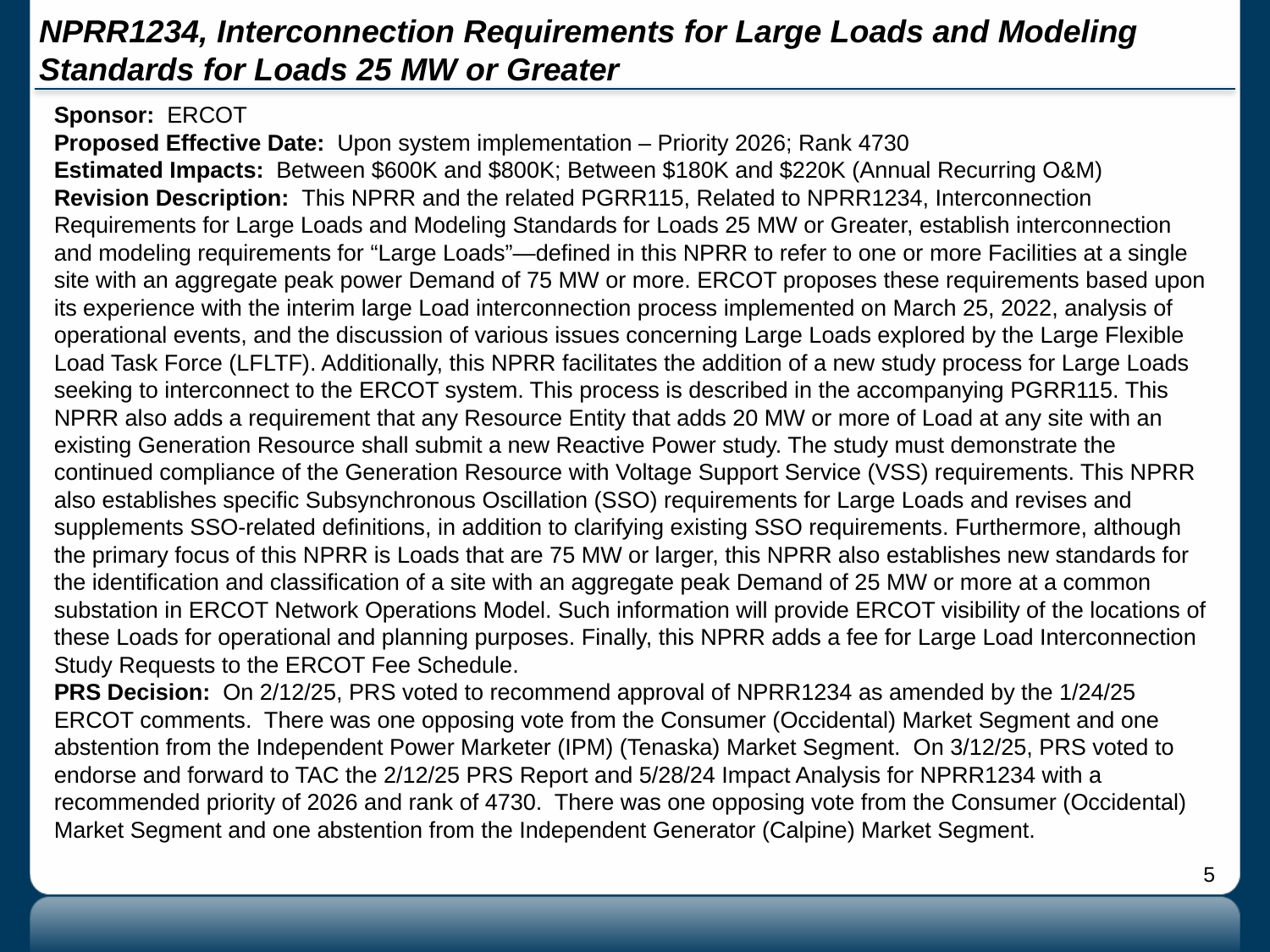

# NPRR1234, Interconnection Requirements for Large Loads and Modeling Standards for Loads 25 MW or Greater
Sponsor:  ERCOT
Proposed Effective Date:  Upon system implementation – Priority 2026; Rank 4730
Estimated Impacts:  Between $600K and $800K; Between $180K and $220K (Annual Recurring O&M)
Revision Description:  This NPRR and the related PGRR115, Related to NPRR1234, Interconnection Requirements for Large Loads and Modeling Standards for Loads 25 MW or Greater, establish interconnection and modeling requirements for “Large Loads”—defined in this NPRR to refer to one or more Facilities at a single site with an aggregate peak power Demand of 75 MW or more. ERCOT proposes these requirements based upon its experience with the interim large Load interconnection process implemented on March 25, 2022, analysis of operational events, and the discussion of various issues concerning Large Loads explored by the Large Flexible Load Task Force (LFLTF). Additionally, this NPRR facilitates the addition of a new study process for Large Loads seeking to interconnect to the ERCOT system. This process is described in the accompanying PGRR115. This NPRR also adds a requirement that any Resource Entity that adds 20 MW or more of Load at any site with an existing Generation Resource shall submit a new Reactive Power study. The study must demonstrate the continued compliance of the Generation Resource with Voltage Support Service (VSS) requirements. This NPRR also establishes specific Subsynchronous Oscillation (SSO) requirements for Large Loads and revises and supplements SSO-related definitions, in addition to clarifying existing SSO requirements. Furthermore, although the primary focus of this NPRR is Loads that are 75 MW or larger, this NPRR also establishes new standards for the identification and classification of a site with an aggregate peak Demand of 25 MW or more at a common substation in ERCOT Network Operations Model. Such information will provide ERCOT visibility of the locations of these Loads for operational and planning purposes. Finally, this NPRR adds a fee for Large Load Interconnection Study Requests to the ERCOT Fee Schedule.
PRS Decision:  On 2/12/25, PRS voted to recommend approval of NPRR1234 as amended by the 1/24/25 ERCOT comments.  There was one opposing vote from the Consumer (Occidental) Market Segment and one abstention from the Independent Power Marketer (IPM) (Tenaska) Market Segment.  On 3/12/25, PRS voted to endorse and forward to TAC the 2/12/25 PRS Report and 5/28/24 Impact Analysis for NPRR1234 with a recommended priority of 2026 and rank of 4730.  There was one opposing vote from the Consumer (Occidental) Market Segment and one abstention from the Independent Generator (Calpine) Market Segment.